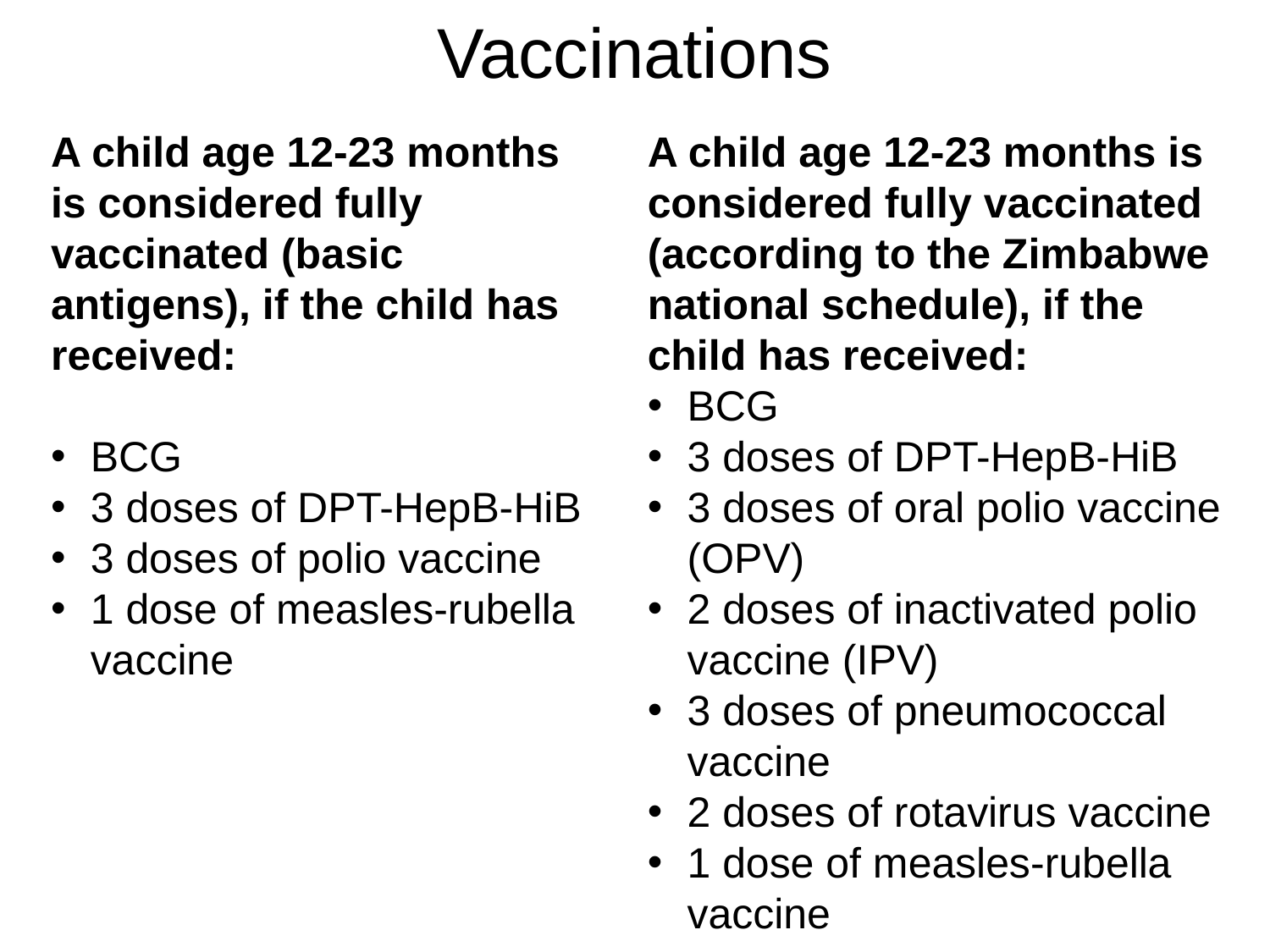

# Vaccinations
A child age 12-23 months is considered fully vaccinated (basic antigens), if the child has received:

BCG
3 doses of DPT-HepB-HiB
3 doses of polio vaccine
1 dose of measles-rubella vaccine
A child age 12-23 months is considered fully vaccinated (according to the Zimbabwe  national schedule), if the child has received:
BCG
3 doses of DPT-HepB-HiB
3 doses of oral polio vaccine (OPV)
2 doses of inactivated polio vaccine (IPV)
3 doses of pneumococcal vaccine
2 doses of rotavirus vaccine
1 dose of measles-rubella vaccine